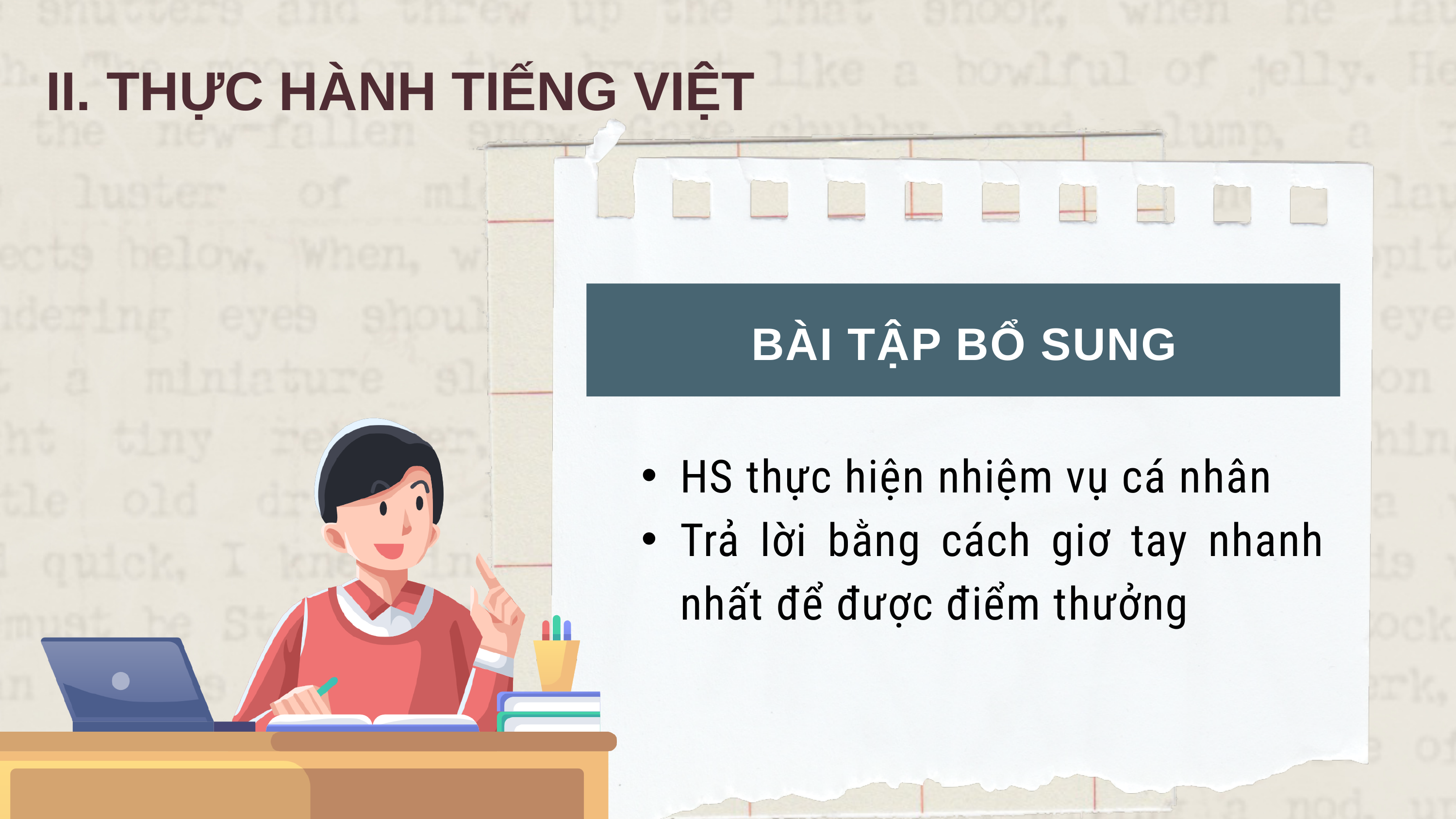

II. THỰC HÀNH TIẾNG VIỆT

BÀI TẬP BỔ SUNG

HS thực hiện nhiệm vụ cá nhân
Trả lời bằng cách giơ tay nhanh nhất để được điểm thưởng